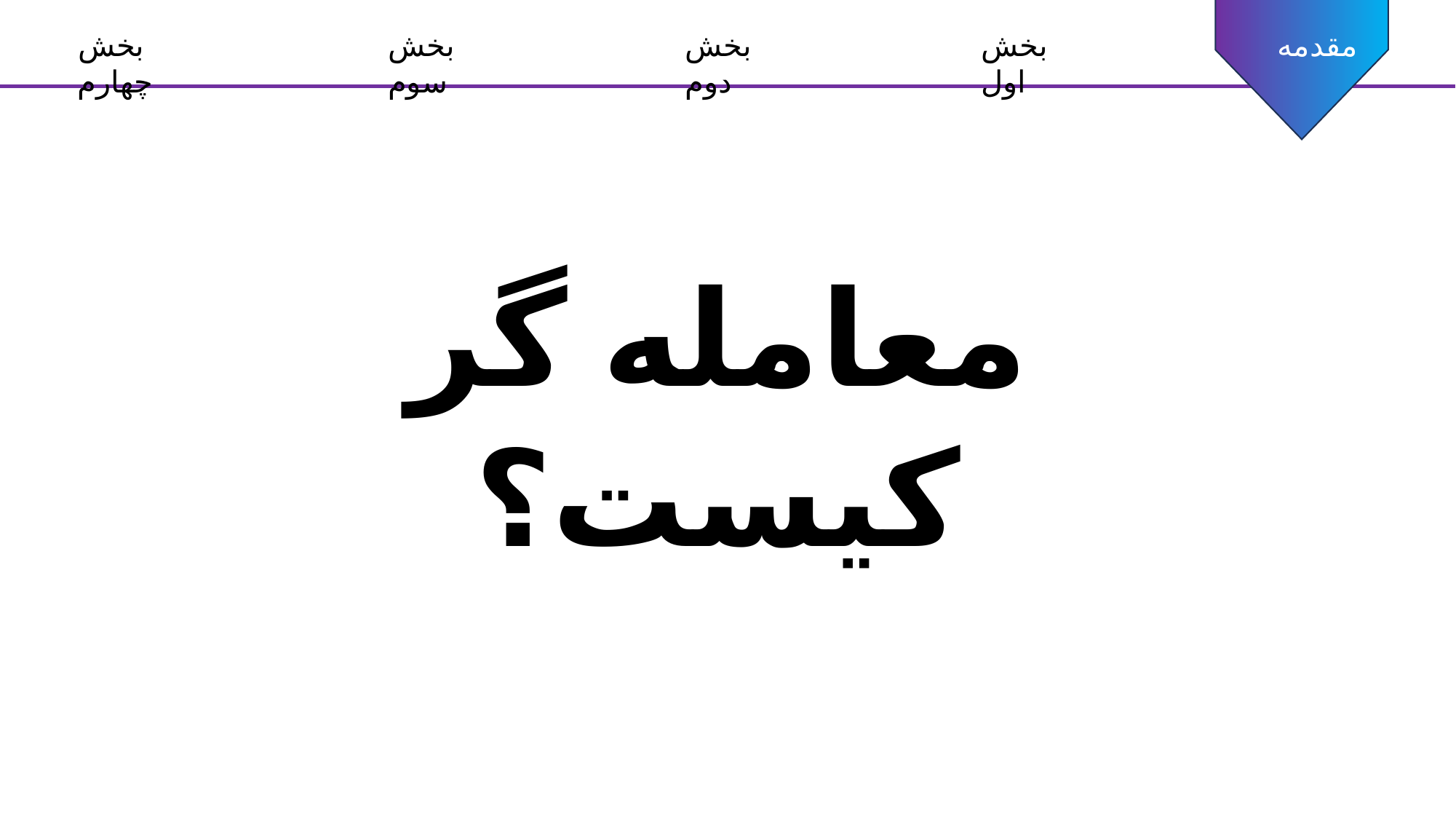

بخش چهارم
بخش سوم
بخش دوم
بخش اول
مقدمه
معامله گر کیست؟